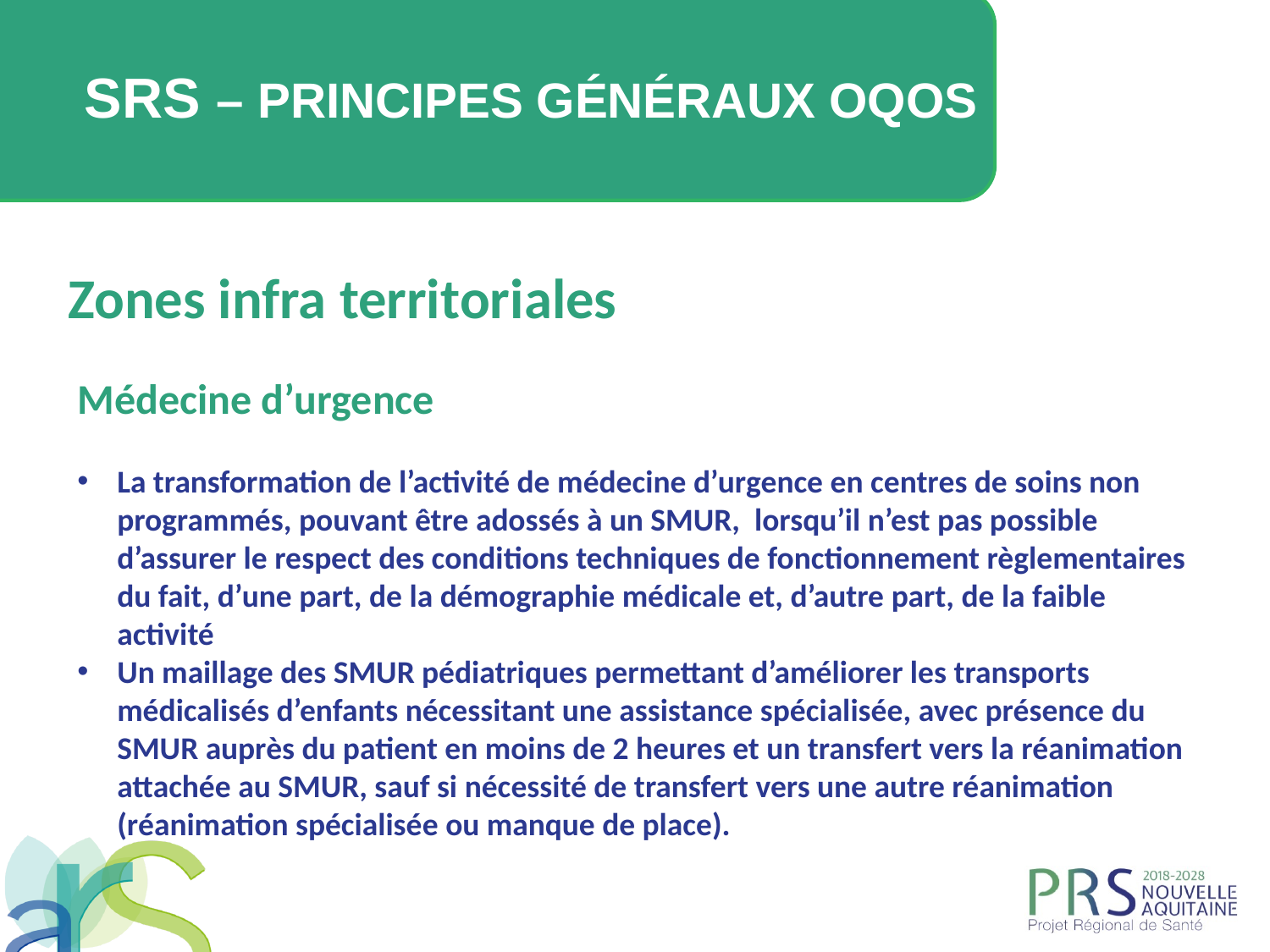

SRS – Principes généraux OQOS
Zones infra territoriales

Médecine d’urgence

La transformation de l’activité de médecine d’urgence en centres de soins non programmés, pouvant être adossés à un SMUR,  lorsqu’il n’est pas possible d’assurer le respect des conditions techniques de fonctionnement règlementaires du fait, d’une part, de la démographie médicale et, d’autre part, de la faible activité
Un maillage des SMUR pédiatriques permettant d’améliorer les transports médicalisés d’enfants nécessitant une assistance spécialisée, avec présence du SMUR auprès du patient en moins de 2 heures et un transfert vers la réanimation attachée au SMUR, sauf si nécessité de transfert vers une autre réanimation (réanimation spécialisée ou manque de place).